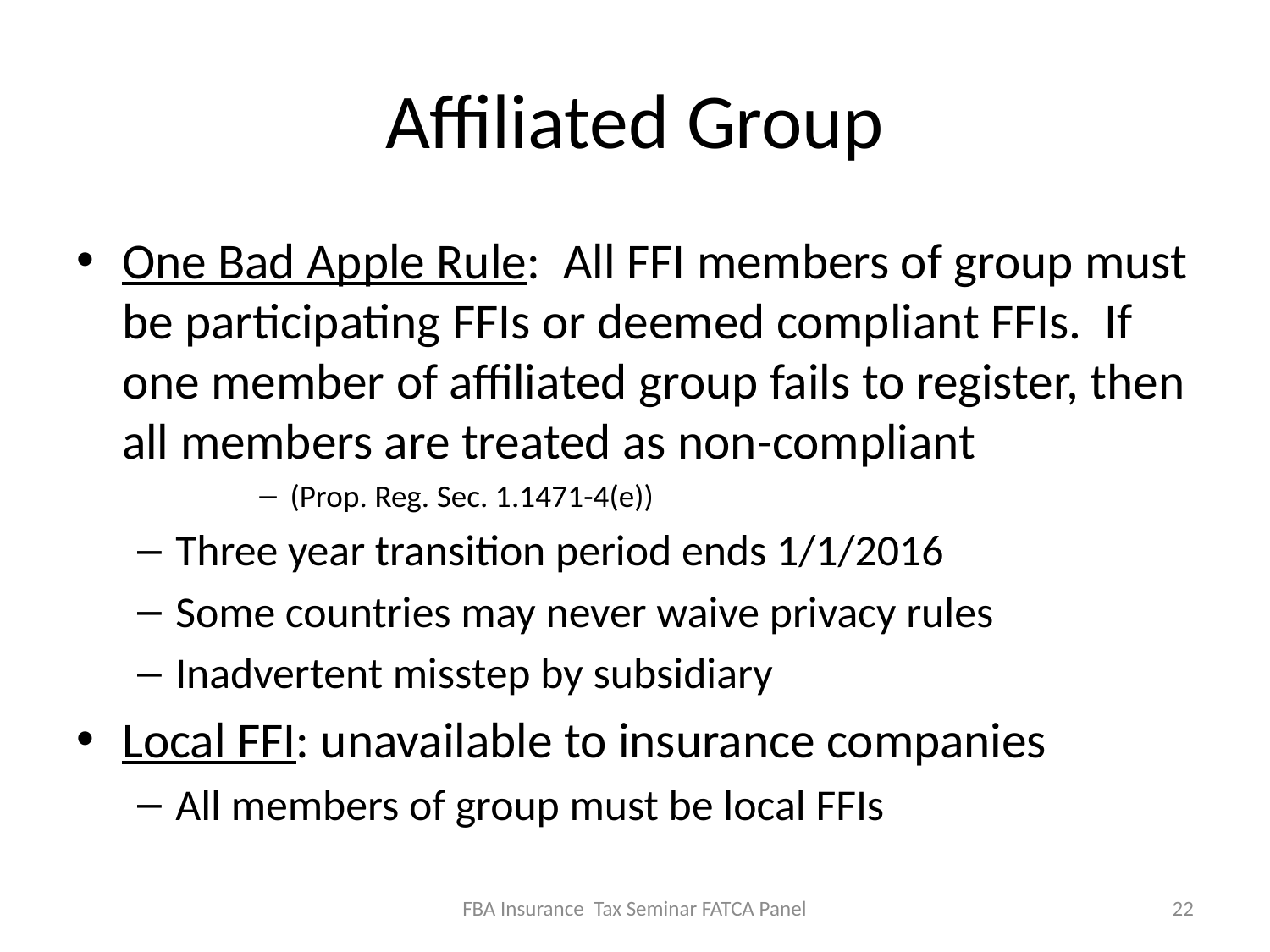

# Affiliated Group
One Bad Apple Rule:  All FFI members of group must be participating FFIs or deemed compliant FFIs.  If one member of affiliated group fails to register, then all members are treated as non-compliant
(Prop. Reg. Sec. 1.1471-4(e))
Three year transition period ends 1/1/2016
Some countries may never waive privacy rules
Inadvertent misstep by subsidiary
Local FFI: unavailable to insurance companies
All members of group must be local FFIs

FBA Insurance  Tax Seminar FATCA Panel
22